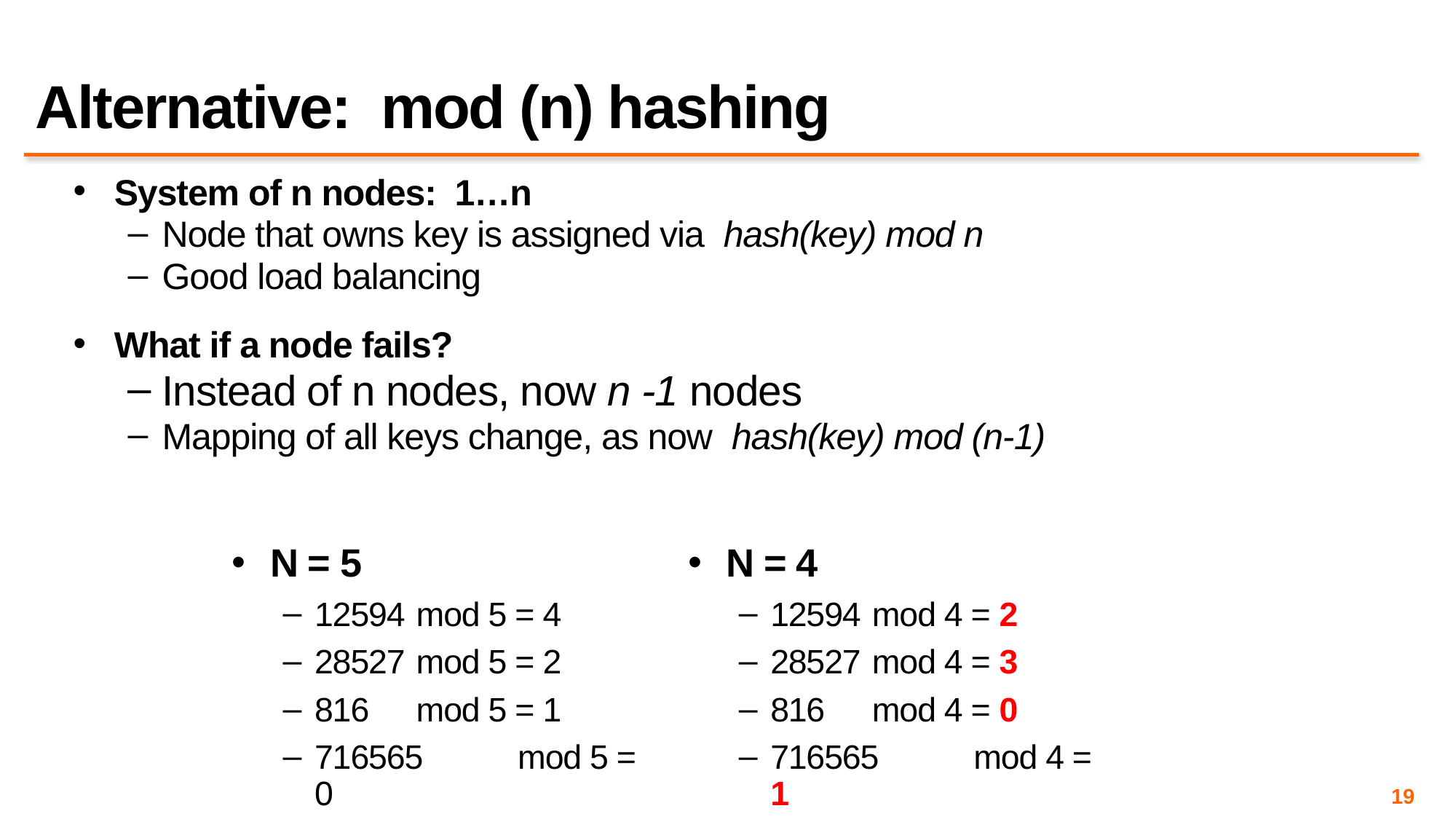

# Alternative:  mod (n) hashing
System of n nodes:  1…n
Node that owns key is assigned via  hash(key) mod n
Good load balancing
What if a node fails?
Instead of n nodes, now n -1 nodes
Mapping of all keys change, as now  hash(key) mod (n-1)

N = 4
12594 	mod 4 = 2
28527 	mod 4 = 3
816 		mod 4 = 0
716565	mod 4 = 1

N = 5
12594 	mod 5 = 4
28527 	mod 5 = 2
816 		mod 5 = 1
716565	mod 5 = 0

19